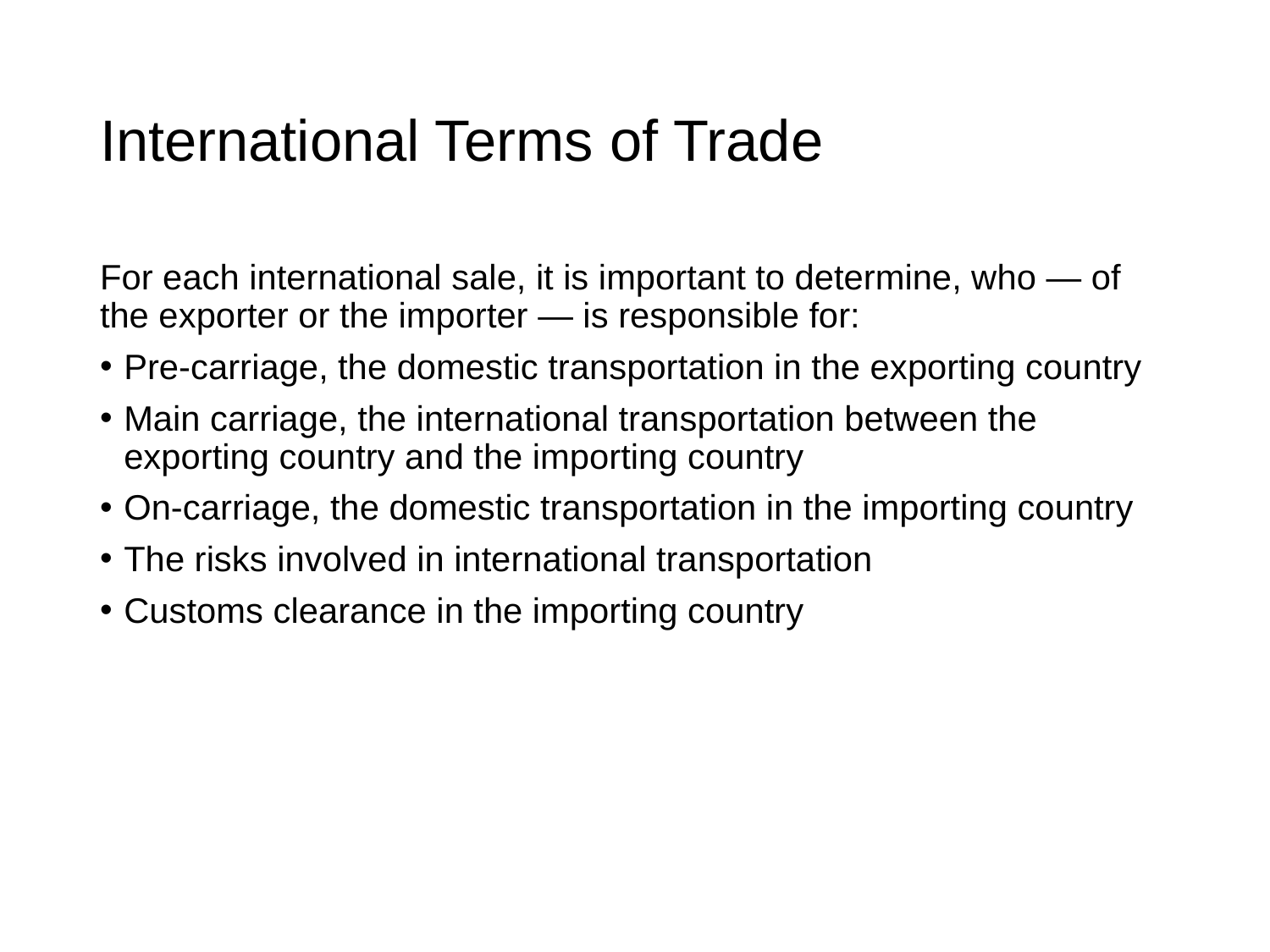

# International Terms of Trade
For each international sale, it is important to determine, who — of the exporter or the importer — is responsible for:
Pre-carriage, the domestic transportation in the exporting country
Main carriage, the international transportation between the exporting country and the importing country
On-carriage, the domestic transportation in the importing country
The risks involved in international transportation
Customs clearance in the importing country